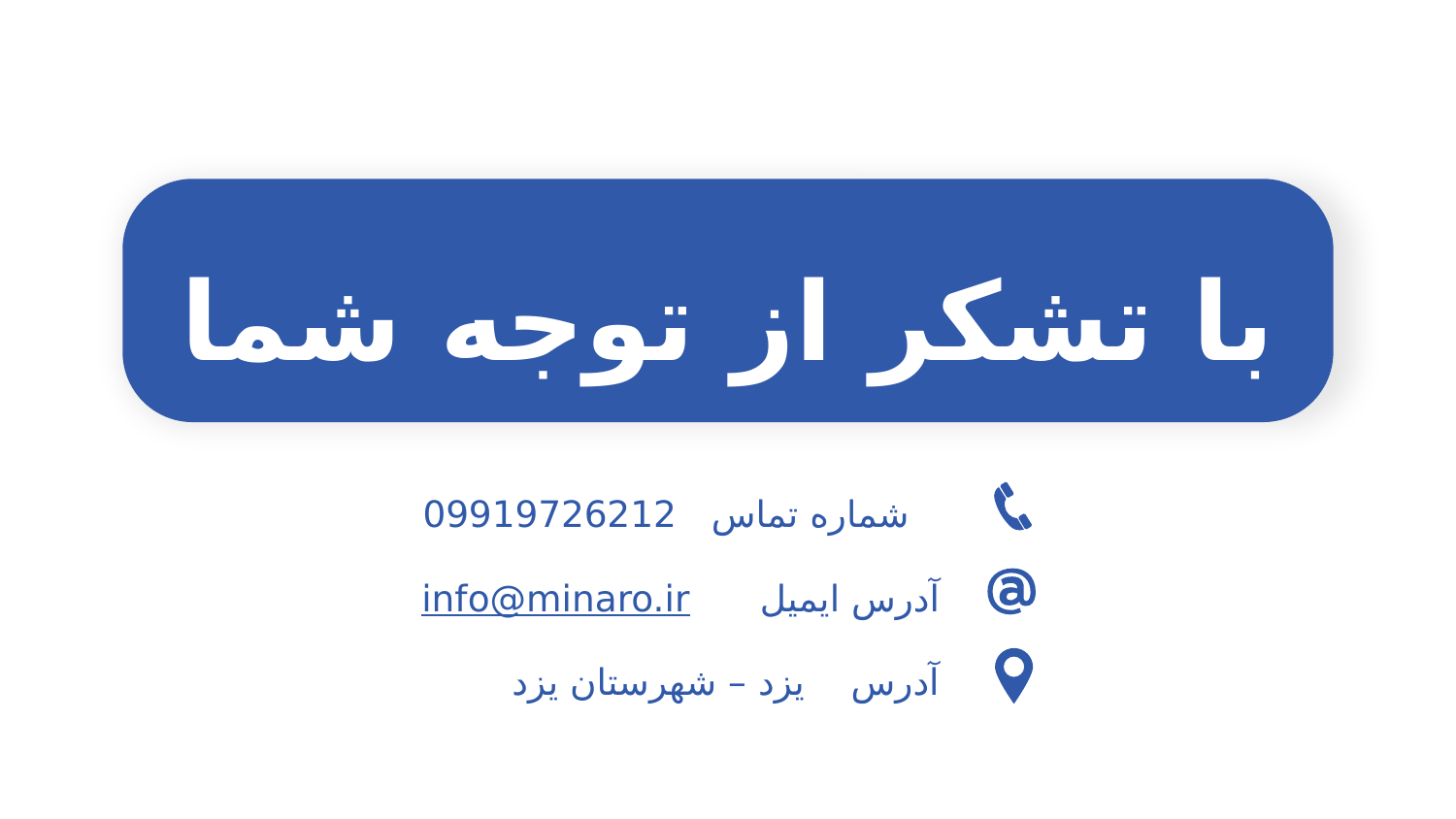

با تشکر از توجه شما

شماره تماس   09919726212
آدرس ایمیل      info@minaro.ir
آدرس    یزد – شهرستان یزد